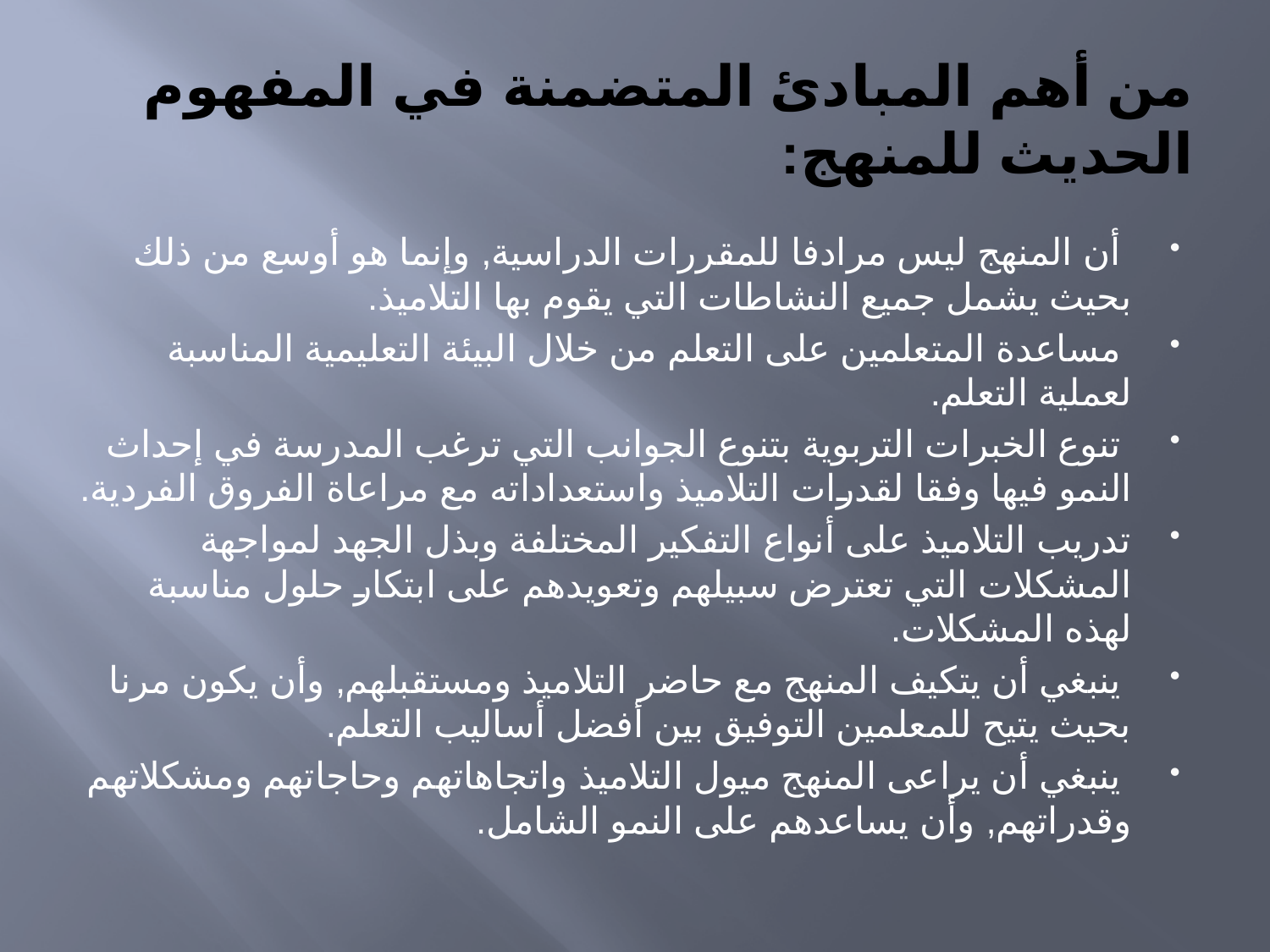

# من أهم المبادئ المتضمنة في المفهوم الحديث للمنهج:
 أن المنهج ليس مرادفا للمقررات الدراسية, وإنما هو أوسع من ذلك بحيث يشمل جميع النشاطات التي يقوم بها التلاميذ.
 مساعدة المتعلمين على التعلم من خلال البيئة التعليمية المناسبة لعملية التعلم.
 تنوع الخبرات التربوية بتنوع الجوانب التي ترغب المدرسة في إحداث النمو فيها وفقا لقدرات التلاميذ واستعداداته مع مراعاة الفروق الفردية.
تدريب التلاميذ على أنواع التفكير المختلفة وبذل الجهد لمواجهة المشكلات التي تعترض سبيلهم وتعويدهم على ابتكار حلول مناسبة لهذه المشكلات.
 ينبغي أن يتكيف المنهج مع حاضر التلاميذ ومستقبلهم, وأن يكون مرنا بحيث يتيح للمعلمين التوفيق بين أفضل أساليب التعلم.
 ينبغي أن يراعى المنهج ميول التلاميذ واتجاهاتهم وحاجاتهم ومشكلاتهم وقدراتهم, وأن يساعدهم على النمو الشامل.